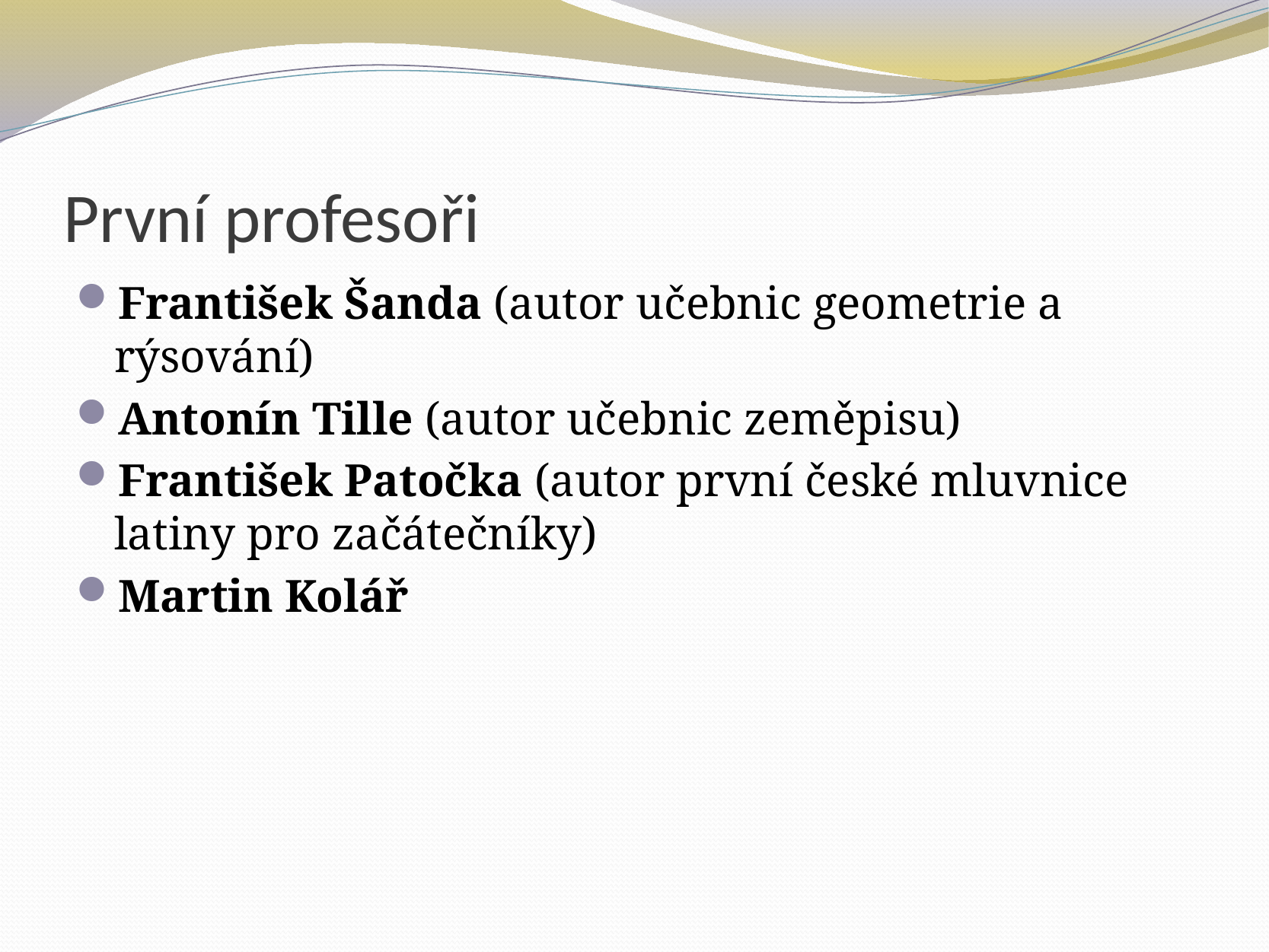

# První profesoři
František Šanda (autor učebnic geometrie a rýsování)
Antonín Tille (autor učebnic zeměpisu)
František Patočka (autor první české mluvnice latiny pro začátečníky)
Martin Kolář